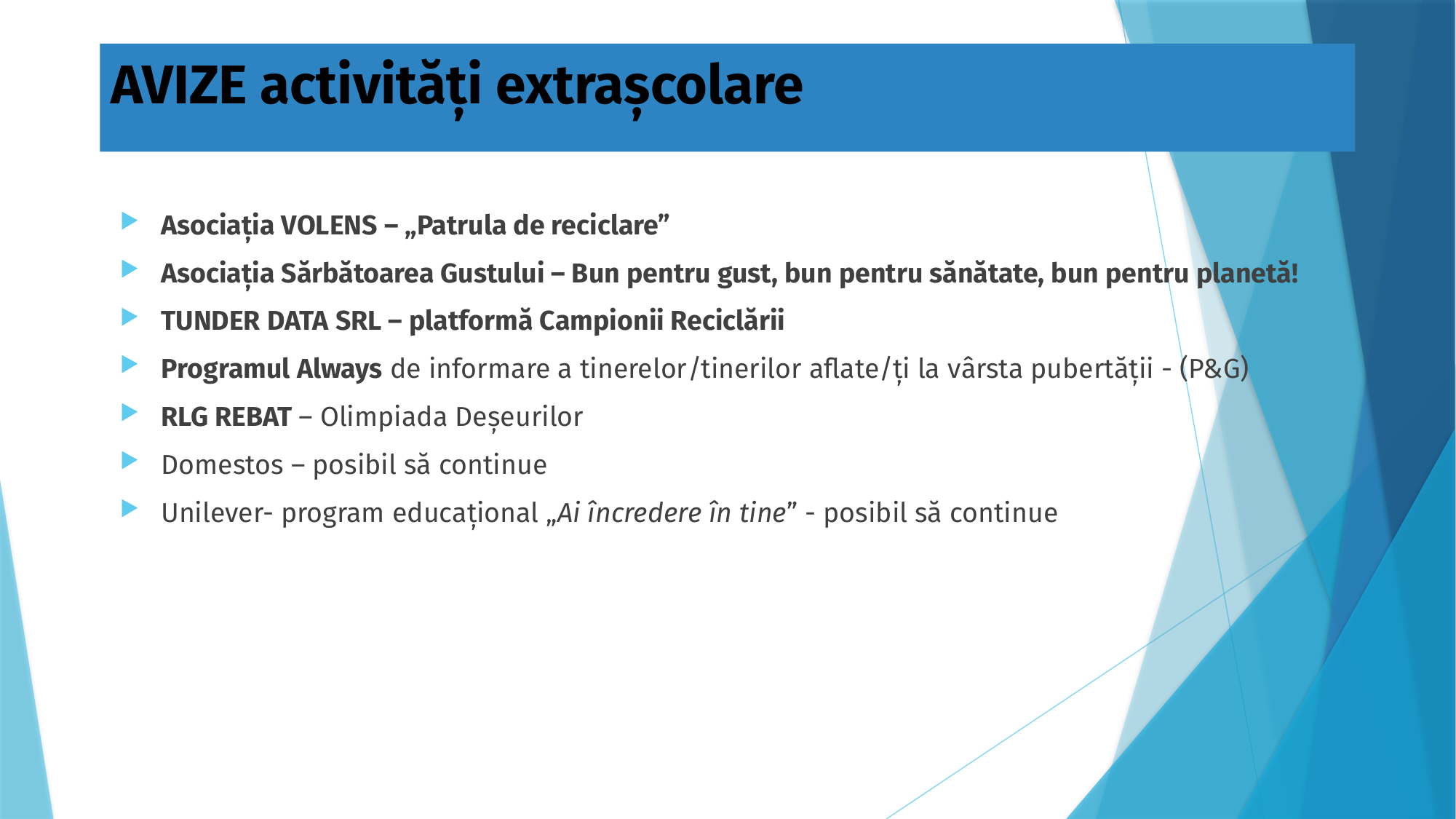

# AVIZE activități extrașcolare
Asociația VOLENS – „Patrula de reciclare”
Asociația Sărbătoarea Gustului – Bun pentru gust, bun pentru sănătate, bun pentru planetă!
TUNDER DATA SRL – platformă Campionii Reciclării
Programul Always de informare a tinerelor/tinerilor aflate/ți la vârsta pubertății - (P&G)
RLG REBAT – Olimpiada Deșeurilor
Domestos – posibil să continue
Unilever- program educațional „Ai încredere în tine” - posibil să continue